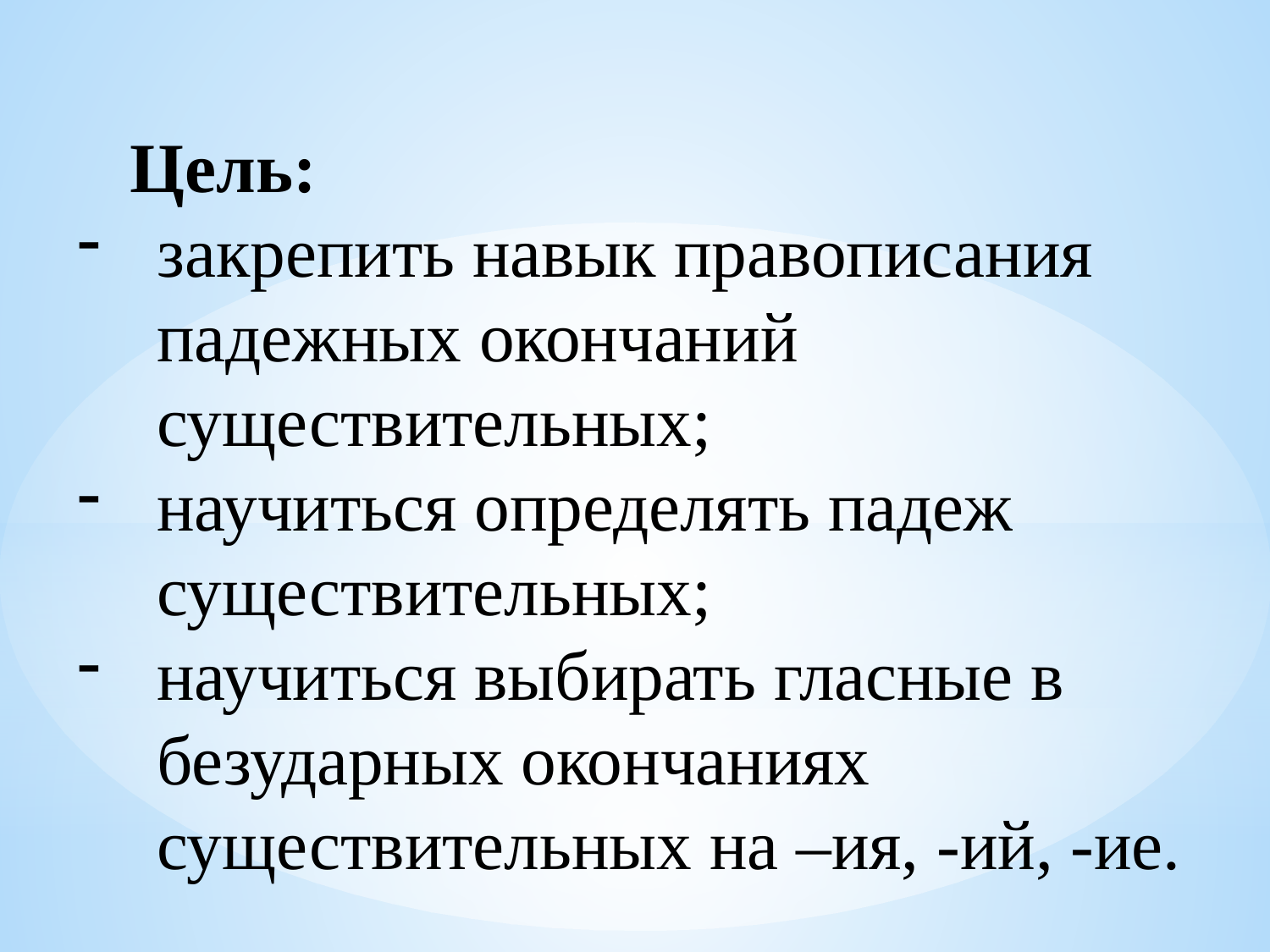

Цель:
закрепить навык правописания падежных окончаний существительных;
научиться определять падеж существительных;
научиться выбирать гласные в безударных окончаниях существительных на –ия, -ий, -ие.